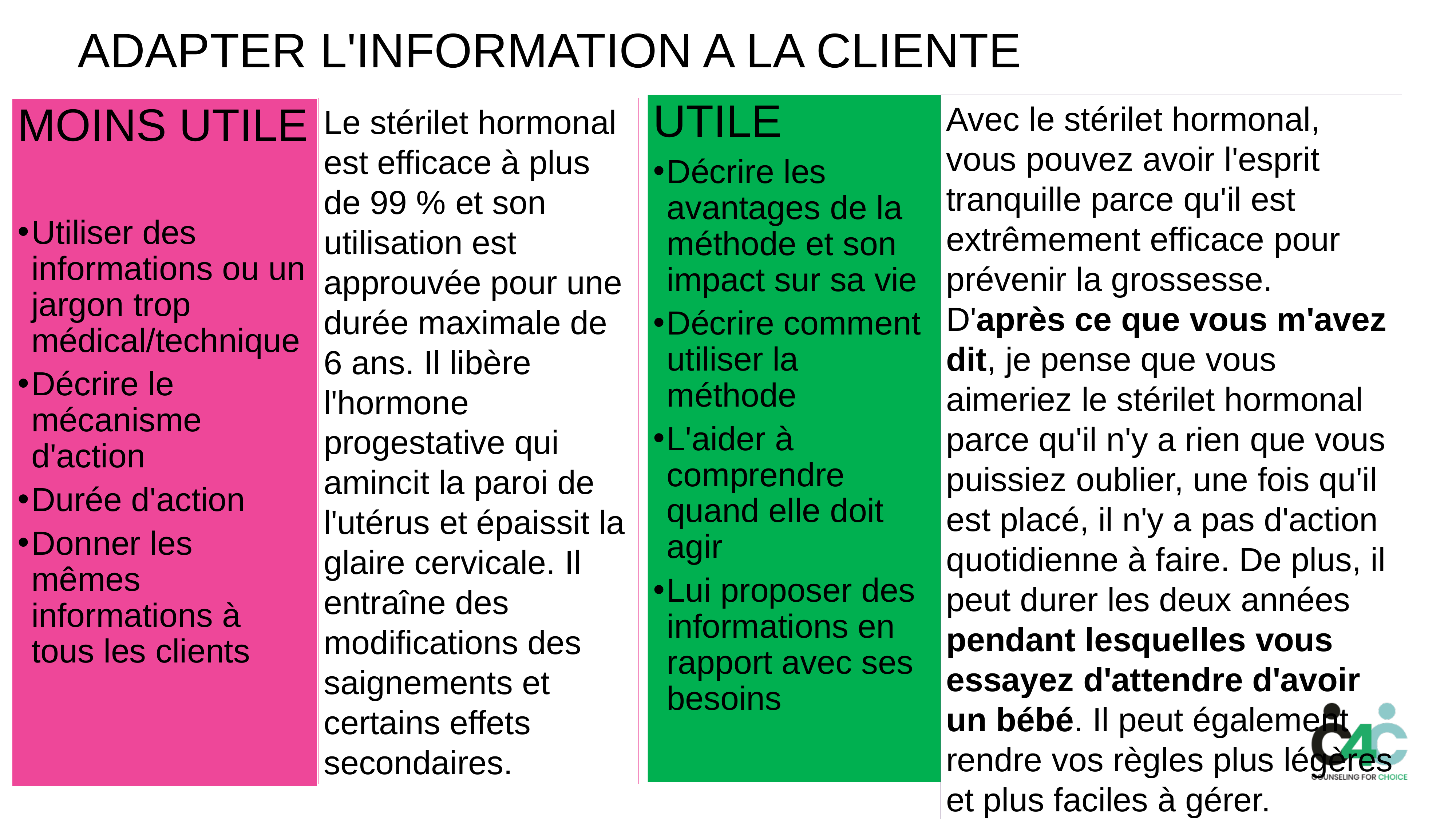

ADAPTER L'INFORMATION A LA CLIENTE
UTILE
Décrire les avantages de la méthode et son impact sur sa vie
Décrire comment utiliser la méthode
L'aider à comprendre quand elle doit agir
Lui proposer des informations en rapport avec ses besoins
Avec le stérilet hormonal, vous pouvez avoir l'esprit tranquille parce qu'il est extrêmement efficace pour prévenir la grossesse. D'après ce que vous m'avez dit, je pense que vous aimeriez le stérilet hormonal parce qu'il n'y a rien que vous puissiez oublier, une fois qu'il est placé, il n'y a pas d'action quotidienne à faire. De plus, il peut durer les deux années pendant lesquelles vous essayez d'attendre d'avoir un bébé. Il peut également rendre vos règles plus légères et plus faciles à gérer.
Le stérilet hormonal est efficace à plus de 99 % et son utilisation est approuvée pour une durée maximale de 6 ans. Il libère l'hormone progestative qui amincit la paroi de l'utérus et épaissit la glaire cervicale. Il entraîne des modifications des saignements et certains effets secondaires.
MOINS UTILE

Utiliser des informations ou un jargon trop médical/technique
Décrire le mécanisme d'action
Durée d'action
Donner les mêmes informations à tous les clients